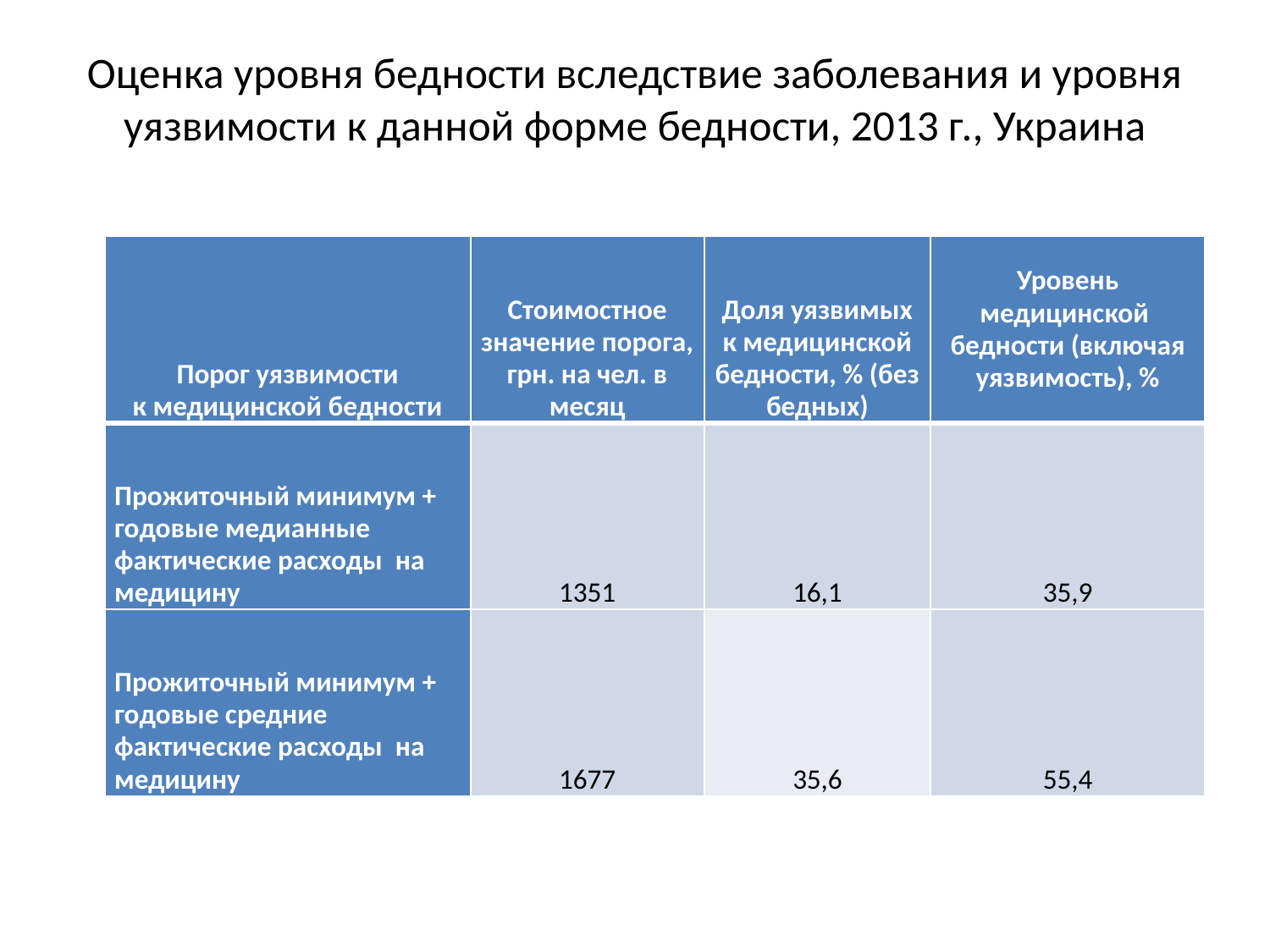

# Оценка уровня бедности вследствие заболевания и уровня уязвимости к данной форме бедности, 2013 г., Украина
| Порог уязвимости к медицинской бедности | Стоимостное значение порога, грн. на чел. в месяц | Доля уязвимых к медицинской бедности, % (без бедных) | Уровень медицинской бедности (включая уязвимость), % |
| --- | --- | --- | --- |
| Прожиточный минимум + годовые медианные фактические расходы на медицину | 1351 | 16,1 | 35,9 |
| Прожиточный минимум + годовые средние фактические расходы на медицину | 1677 | 35,6 | 55,4 |